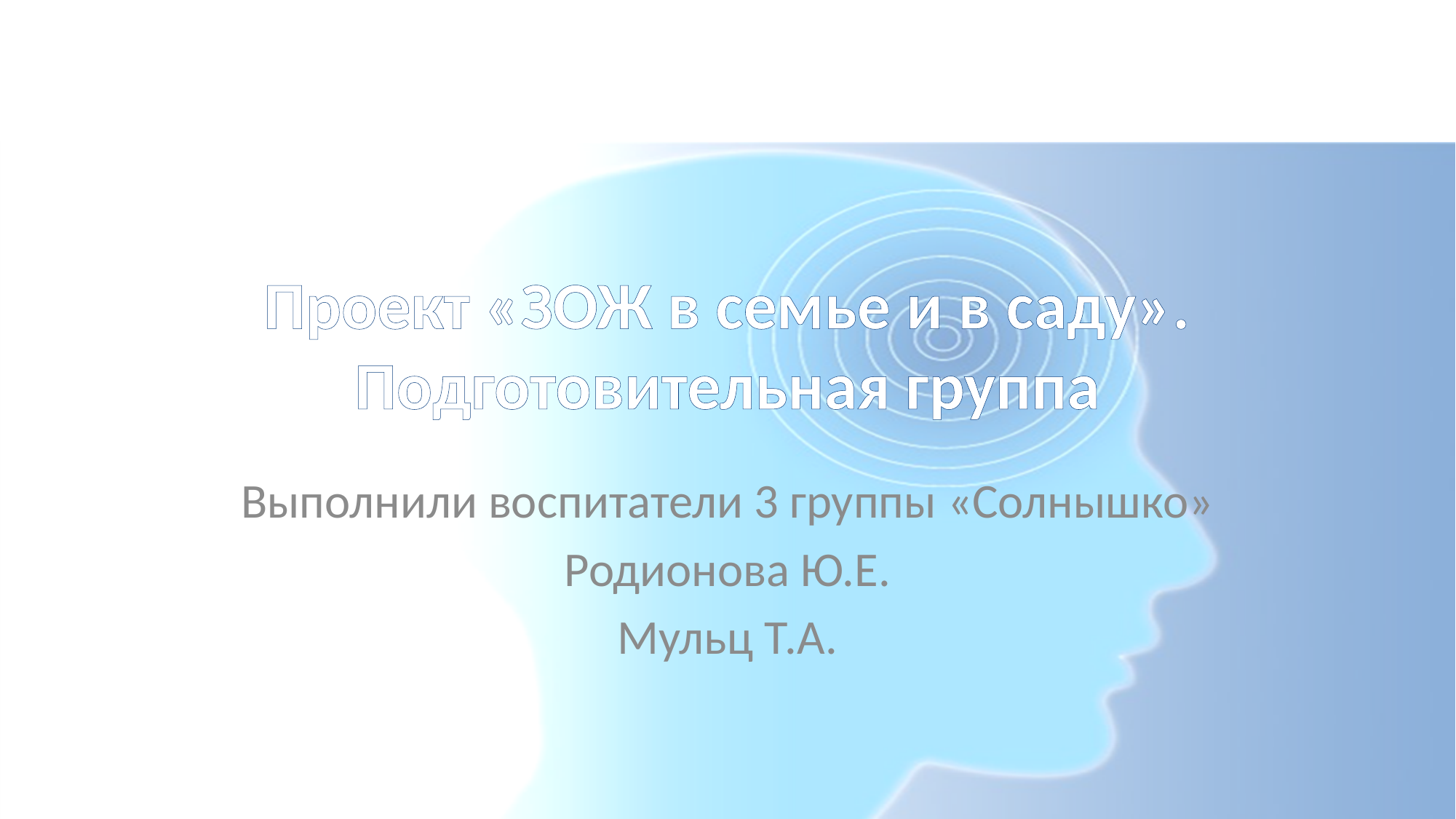

# Проект «ЗОЖ в семье и в саду». Подготовительная группа
Выполнили воспитатели 3 группы «Солнышко»
Родионова Ю.Е.
Мульц Т.А.